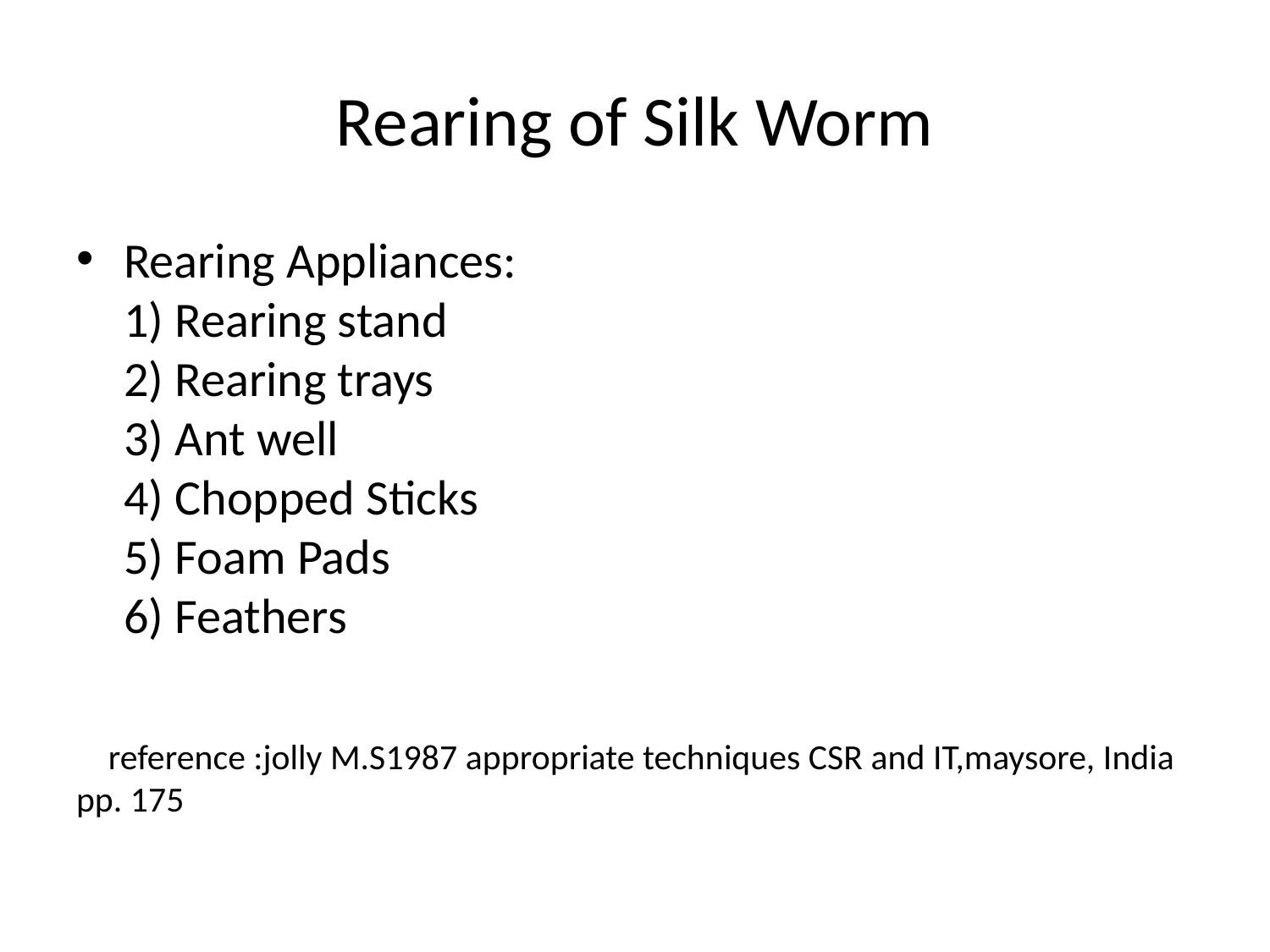

# Rearing of Silk Worm
Rearing Appliances:
1) Rearing stand
2) Rearing trays
3) Ant well
4) Chopped Sticks
5) Foam Pads
6) Feathers

    reference :jolly M.S1987 appropriate techniques CSR and IT,maysore, India  pp. 175